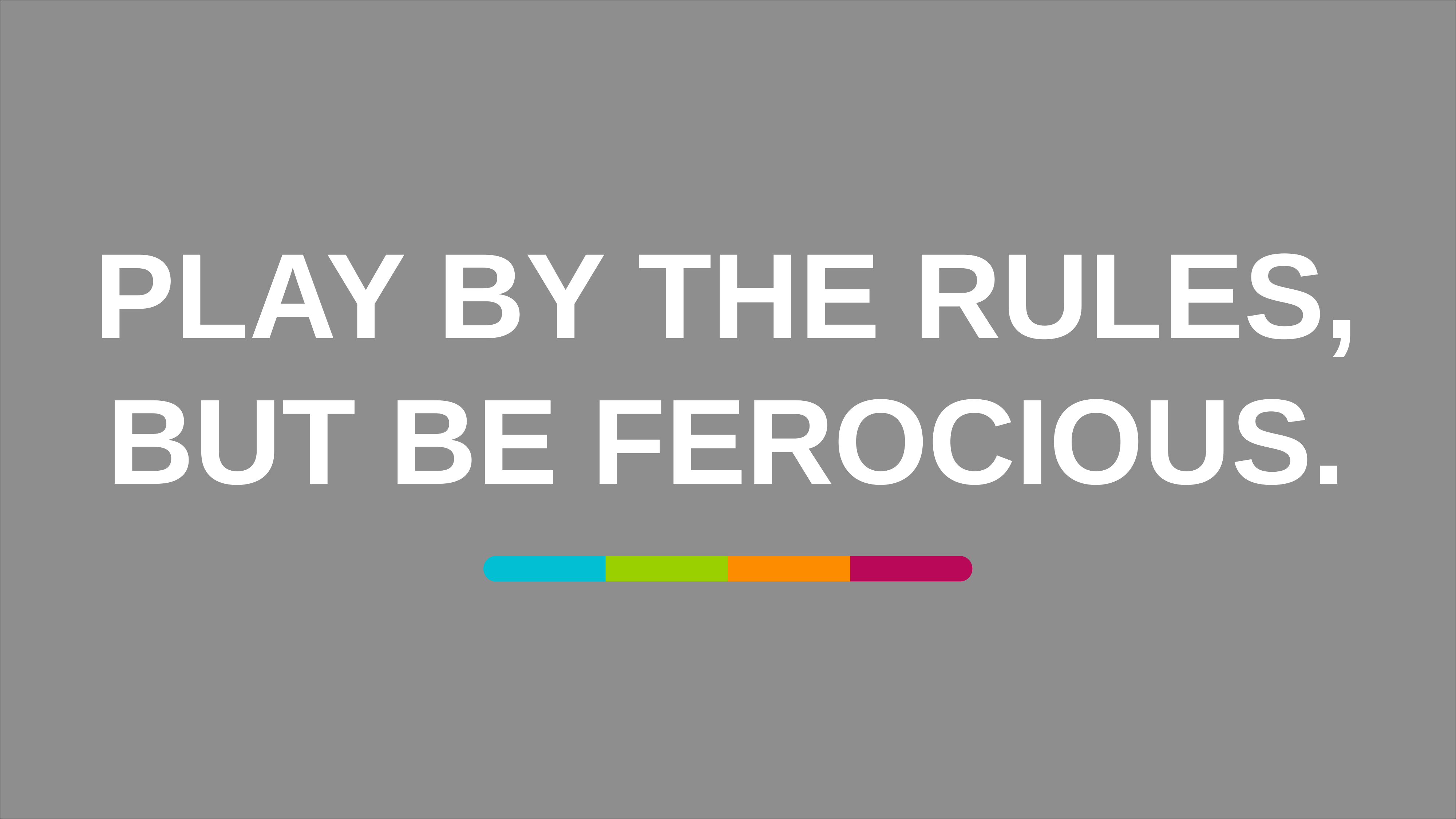

PLAY BY THE RULES, BUT BE FEROCIOUS.